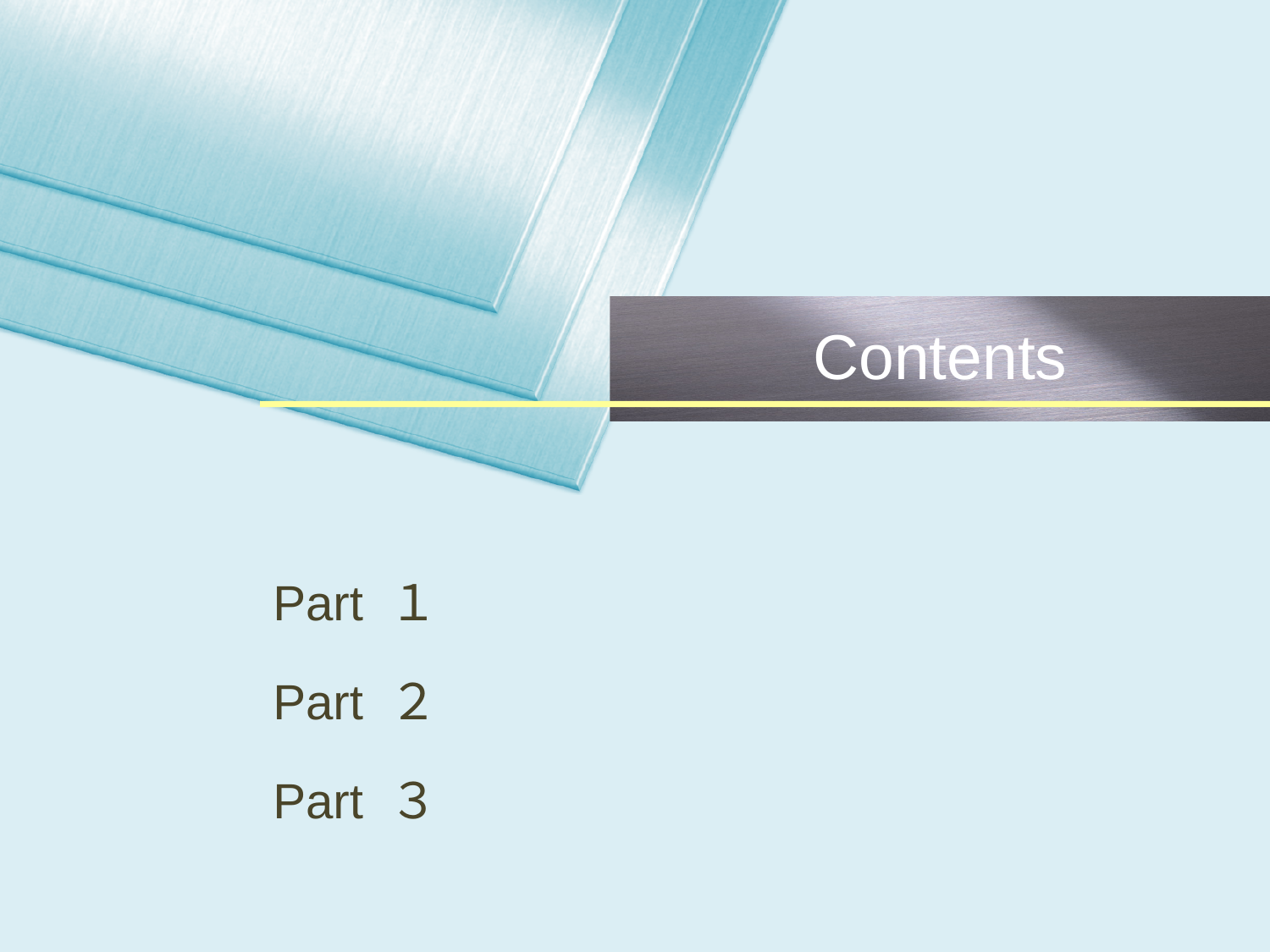

# Contents
Part １
Part ２
Part ３